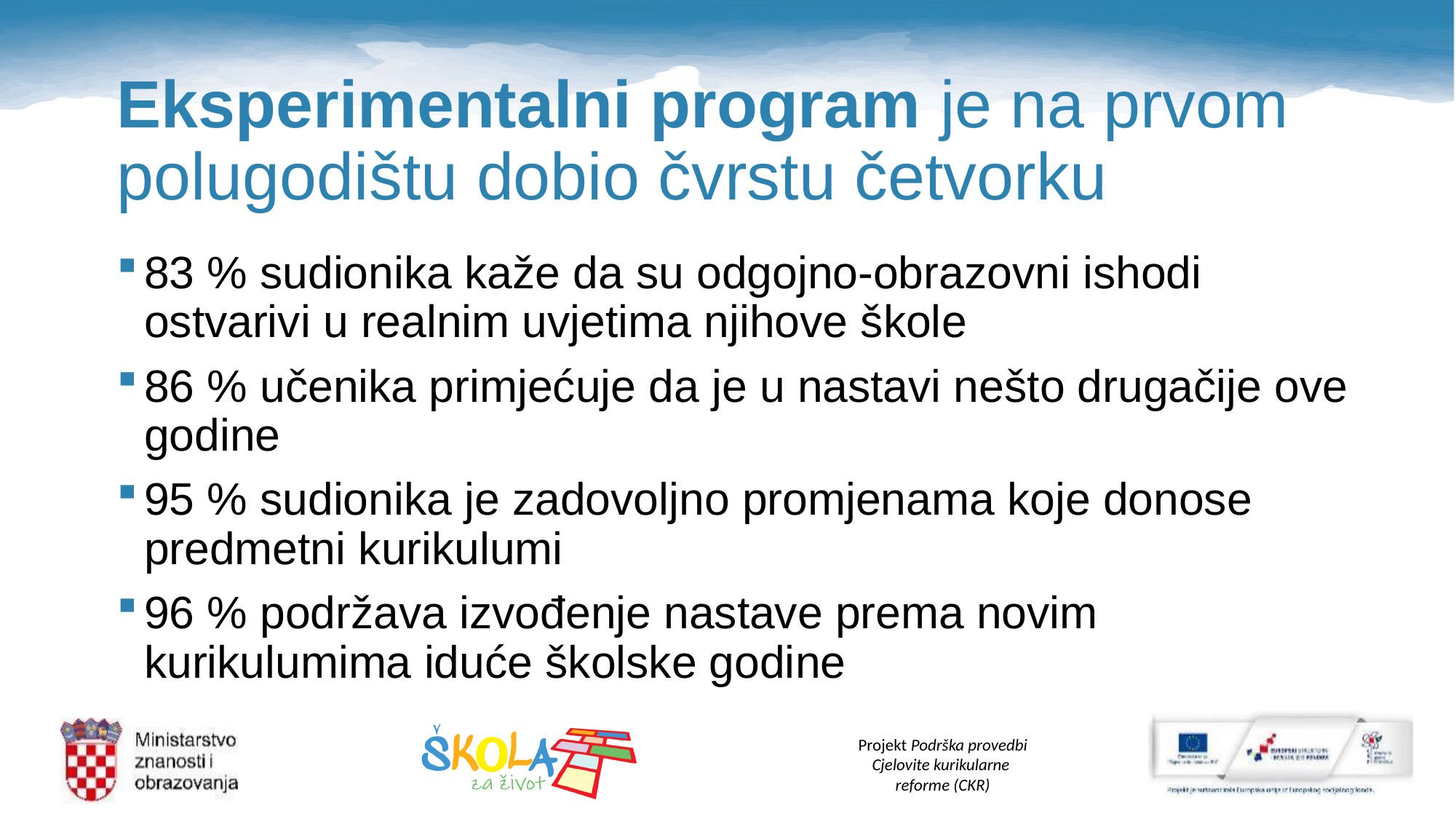

# Eksperimentalni program je na prvom polugodištu dobio čvrstu četvorku
83 % sudionika kaže da su odgojno-obrazovni ishodi ostvarivi u realnim uvjetima njihove škole
86 % učenika primjećuje da je u nastavi nešto drugačije ove godine
95 % sudionika je zadovoljno promjenama koje donose predmetni kurikulumi
96 % podržava izvođenje nastave prema novim kurikulumima iduće školske godine